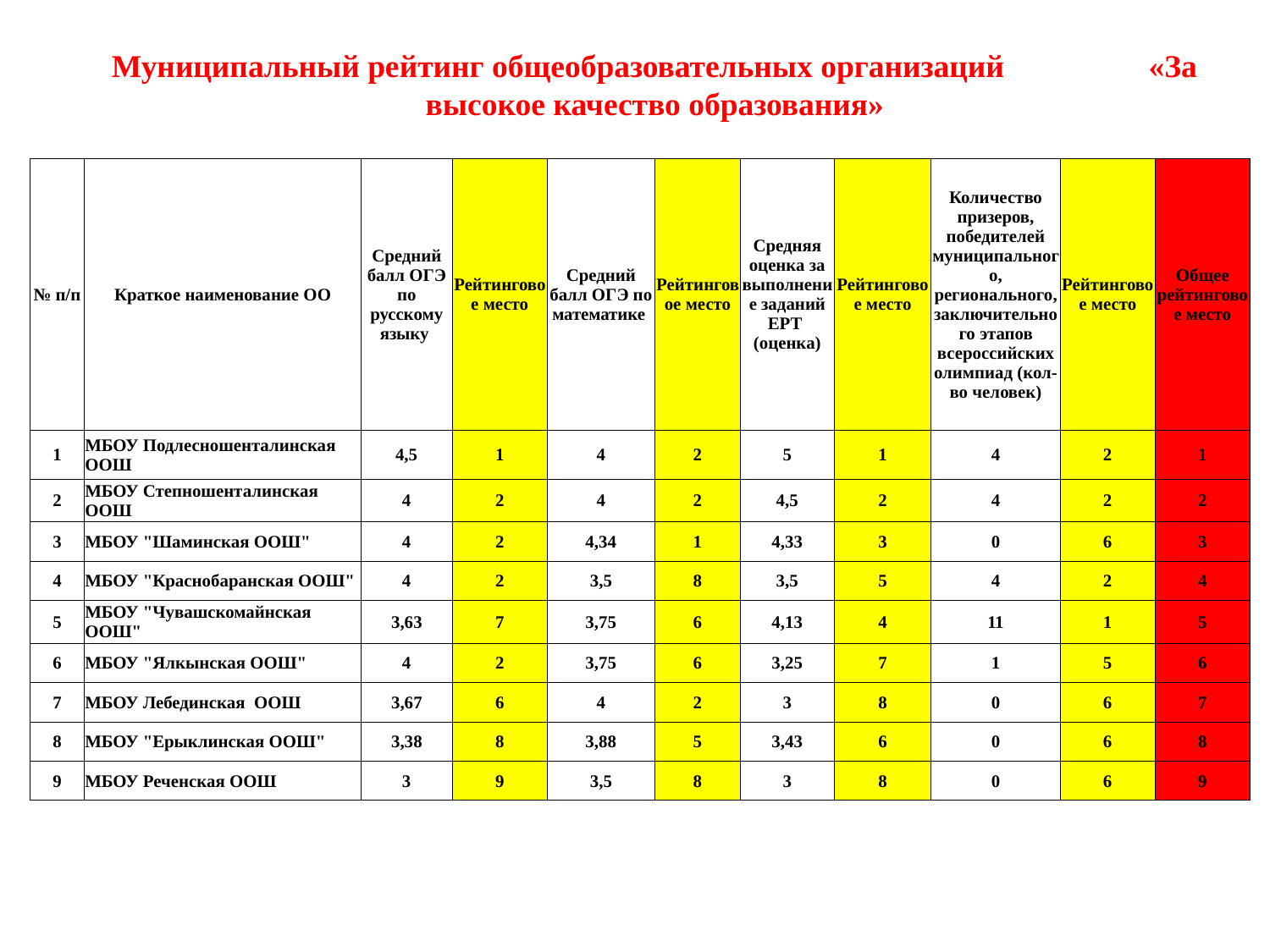

Муниципальный рейтинг общеобразовательных организаций                  «За высокое качество образования»
| № п/п | Краткое наименование ОО | Средний балл ОГЭ по русскому языку | Рейтинговое место | Средний балл ОГЭ по математике | Рейтинговое место | Средняя оценка за выполнение заданий ЕРТ (оценка) | Рейтинговое место | Количество призеров, победителей муниципального, регионального, заключительного этапов всероссийских олимпиад (кол-во человек) | Рейтинговое место | Общее рейтинговое место |
| --- | --- | --- | --- | --- | --- | --- | --- | --- | --- | --- |
| 1 | МБОУ Подлесношенталинская ООШ | 4,5 | 1 | 4 | 2 | 5 | 1 | 4 | 2 | 1 |
| 2 | МБОУ Степношенталинская ООШ | 4 | 2 | 4 | 2 | 4,5 | 2 | 4 | 2 | 2 |
| 3 | МБОУ "Шаминская ООШ" | 4 | 2 | 4,34 | 1 | 4,33 | 3 | 0 | 6 | 3 |
| 4 | МБОУ "Краснобаранская ООШ" | 4 | 2 | 3,5 | 8 | 3,5 | 5 | 4 | 2 | 4 |
| 5 | МБОУ "Чувашскомайнская ООШ" | 3,63 | 7 | 3,75 | 6 | 4,13 | 4 | 11 | 1 | 5 |
| 6 | МБОУ "Ялкынская ООШ" | 4 | 2 | 3,75 | 6 | 3,25 | 7 | 1 | 5 | 6 |
| 7 | МБОУ Лебединская ООШ | 3,67 | 6 | 4 | 2 | 3 | 8 | 0 | 6 | 7 |
| 8 | МБОУ "Ерыклинская ООШ" | 3,38 | 8 | 3,88 | 5 | 3,43 | 6 | 0 | 6 | 8 |
| 9 | МБОУ Реченская ООШ | 3 | 9 | 3,5 | 8 | 3 | 8 | 0 | 6 | 9 |